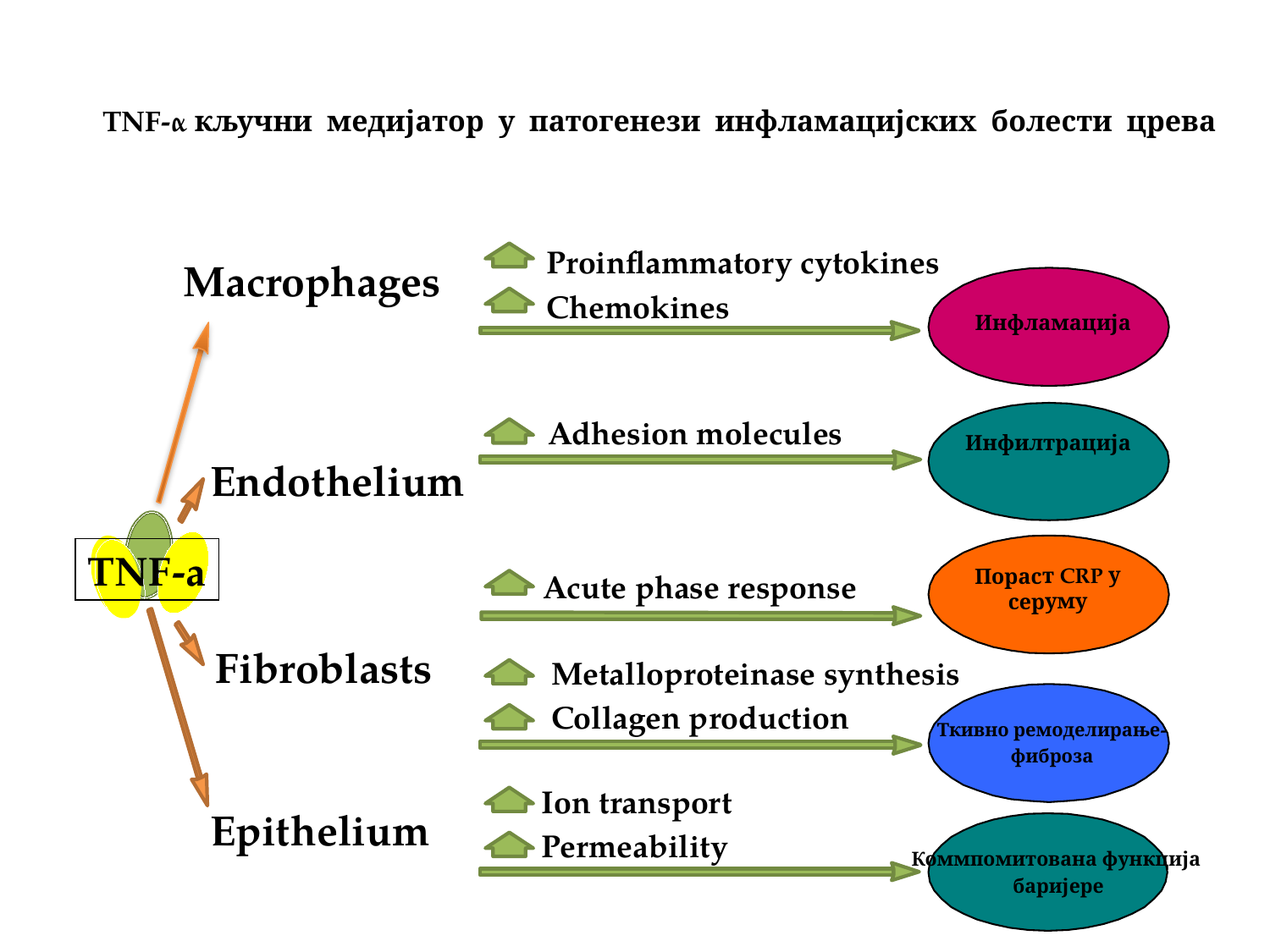

TNF-α кључни  медијатор  у  патогенези  инфламацијских  болести  црева
Proinflammatory cytokines
Chemokines

Macrophages

 Инфламација

Adhesion molecules
Инфилтрација
Endothelium

TNF-a

Пораст CRP у серуму
Acute phase response

Fibroblasts
Metalloproteinase synthesis
Collagen production

Ткивно ремоделирање-
фиброза
Ion transport
Permeability

Epithelium

Коммпомитована функција
баријере